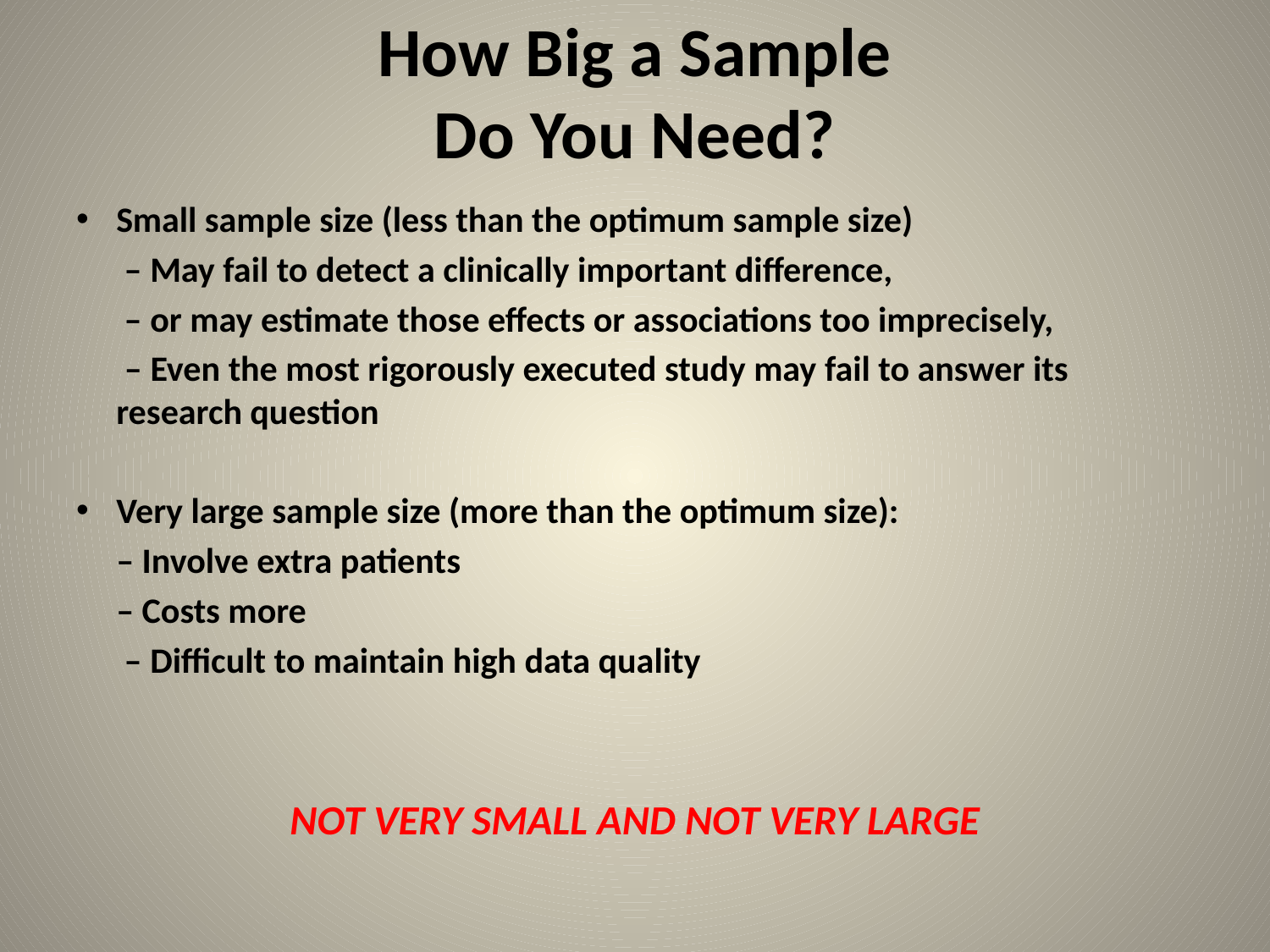

# How Big a Sample Do You Need?
Small sample size (less than the optimum sample size)
	 – May fail to detect a clinically important difference,
	 – or may estimate those effects or associations too imprecisely,
      – Even the most rigorously executed study may fail to answer its research question

Very large sample size (more than the optimum size):
	– Involve extra patients
	– Costs more
	 – Difficult to maintain high data quality

NOT VERY SMALL AND NOT VERY LARGE